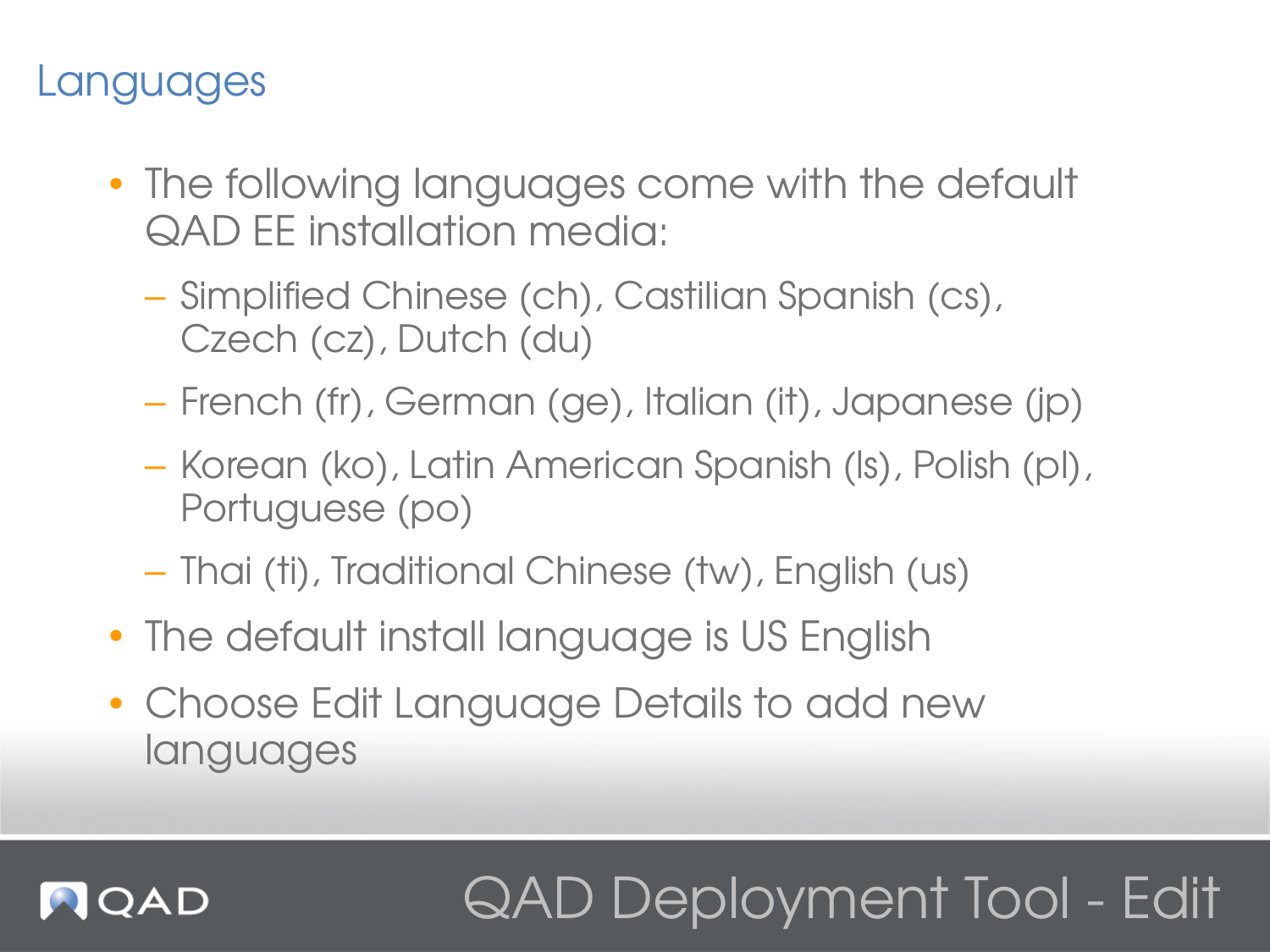

Languages
The following languages come with the default QAD EE installation media:
Simplified Chinese (ch), Castilian Spanish (cs),  Czech (cz), Dutch (du)
French (fr), German (ge), Italian (it), Japanese (jp)
Korean (ko), Latin American Spanish (ls), Polish (pl),  Portuguese (po)
Thai (ti), Traditional Chinese (tw), English (us)
The default install language is US English
Choose Edit Language Details to add new languages

# QAD Deployment Tool - Edit